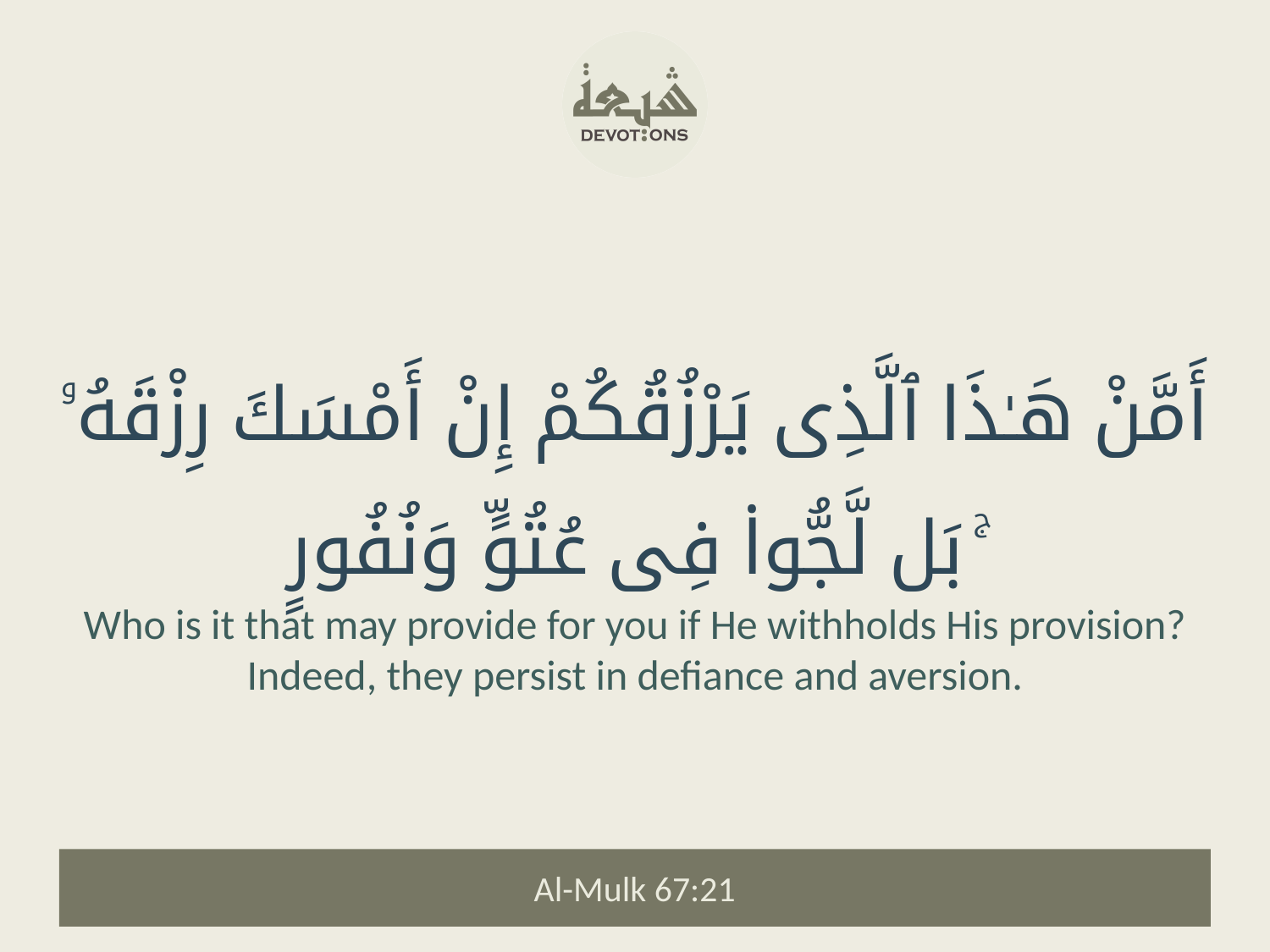

أَمَّنْ هَـٰذَا ٱلَّذِى يَرْزُقُكُمْ إِنْ أَمْسَكَ رِزْقَهُۥ ۚ بَل لَّجُّوا۟ فِى عُتُوٍّ وَنُفُورٍ
Who is it that may provide for you if He withholds His provision? Indeed, they persist in defiance and aversion.
Al-Mulk 67:21